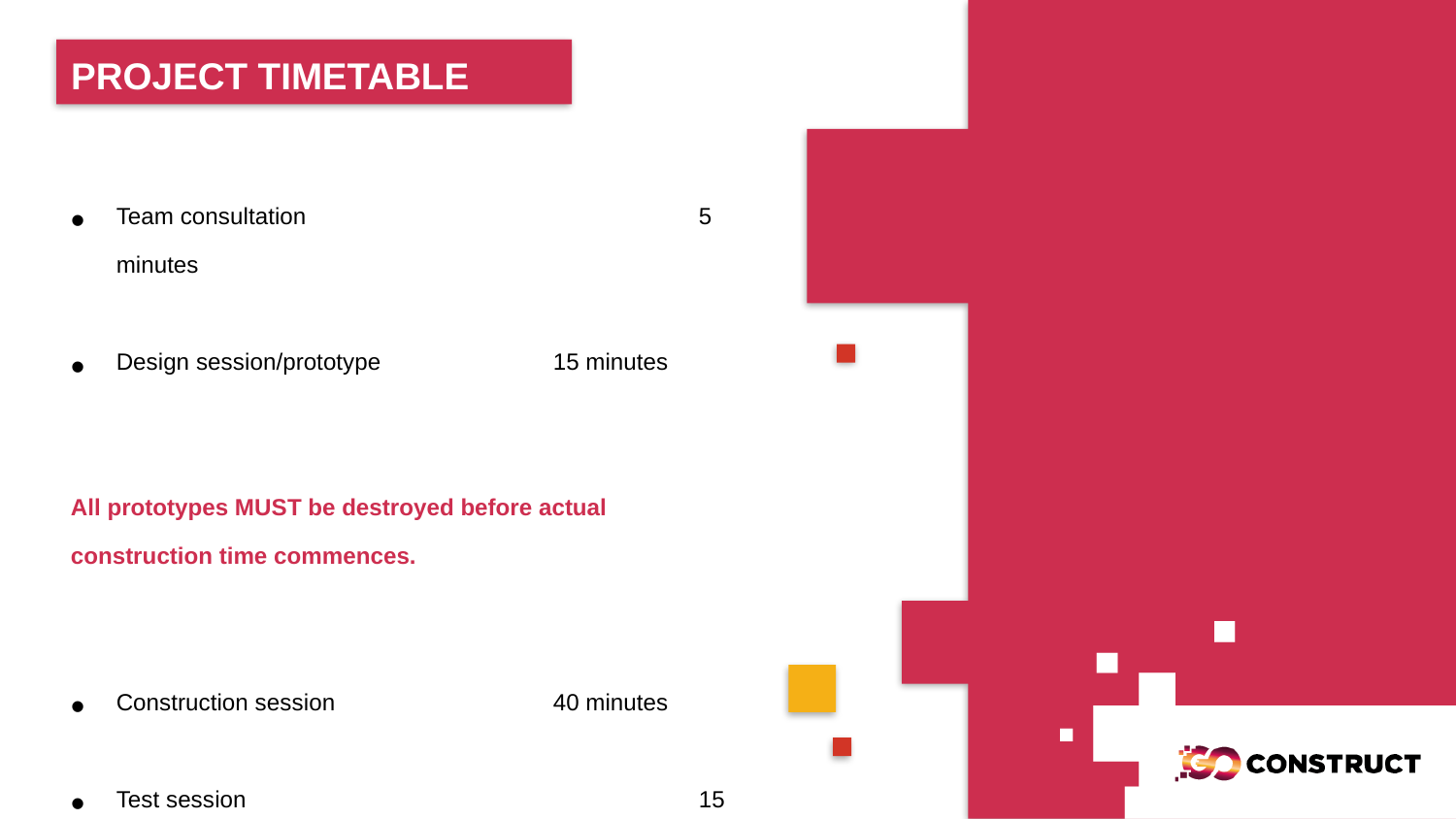

PROJECT TIMETABLE

Team consultation			5 minutes

Design session/prototype		15 minutes

All prototypes MUST be destroyed before actual construction time commences.

Construction session		40 minutes

Test session				15 minutes

Discussion/questions		10 minutes

Clear away.